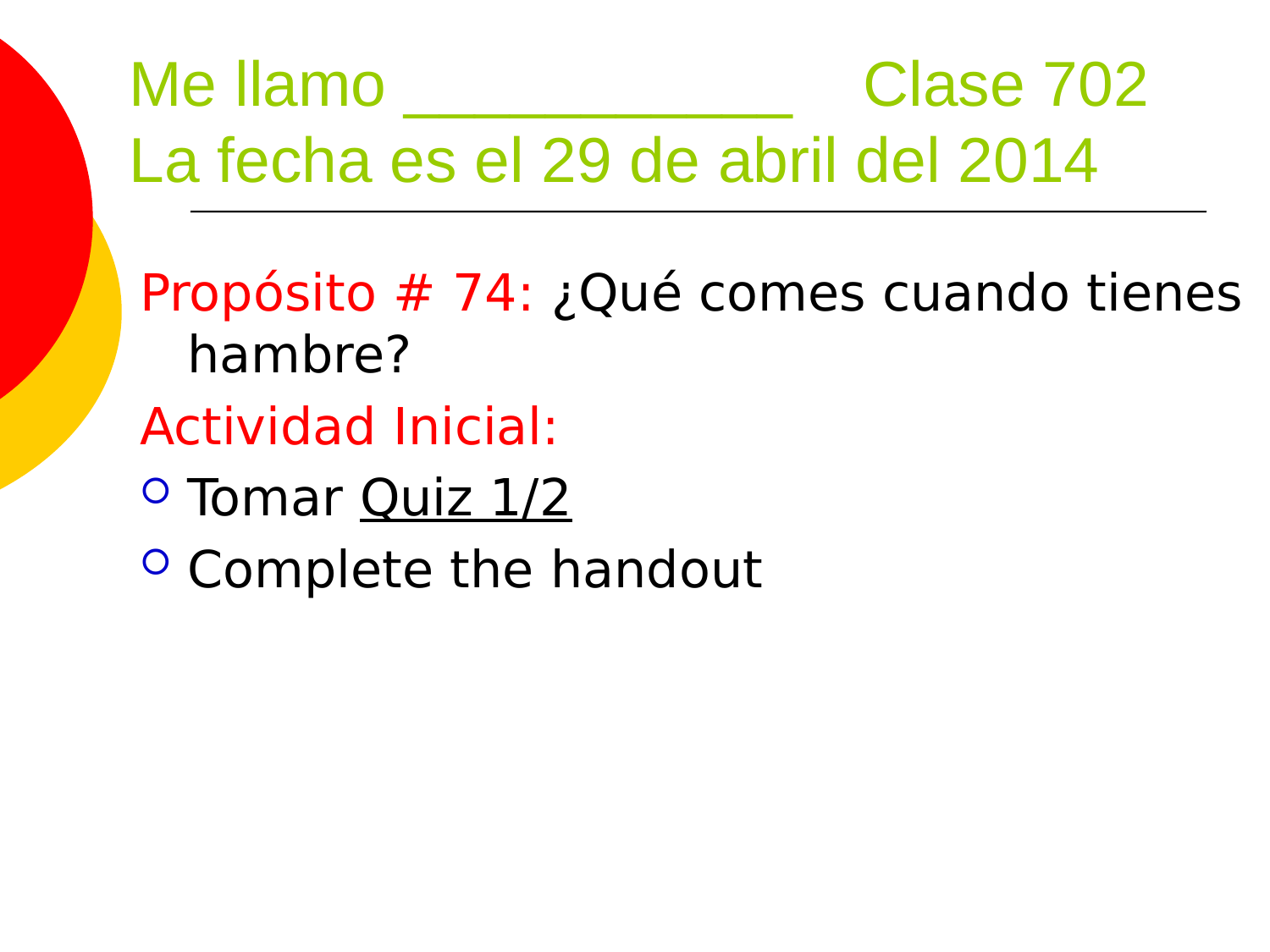

# Me llamo ___________    Clase 702 La fecha es el 29 de abril del 2014
Propósito # 74: ¿Qué comes cuando tienes hambre?
Actividad Inicial:
Tomar Quiz 1/2
Complete the handout